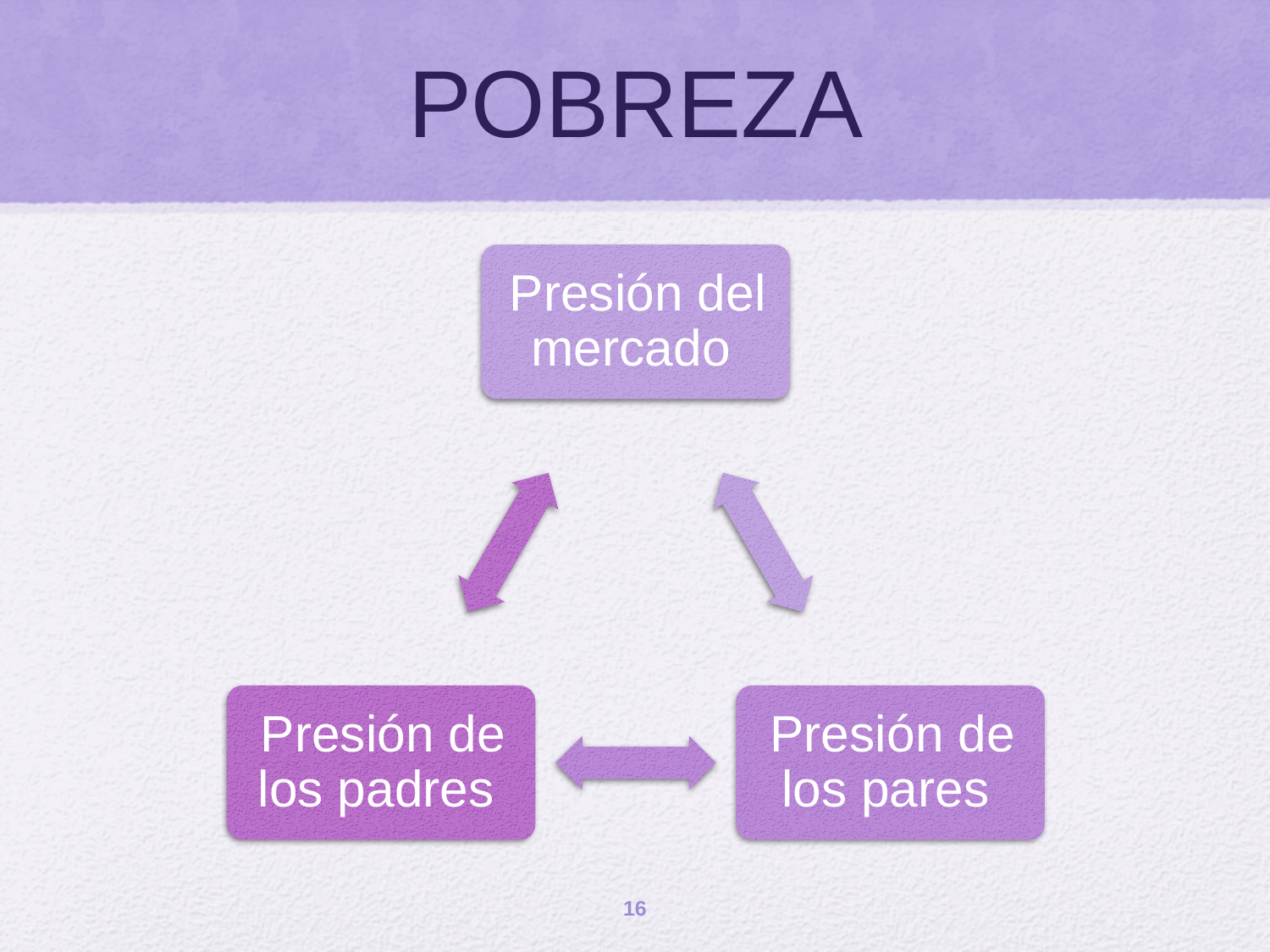

# POBREZA
Presión del mercado

Presión de los pares

Presión de los padres

16